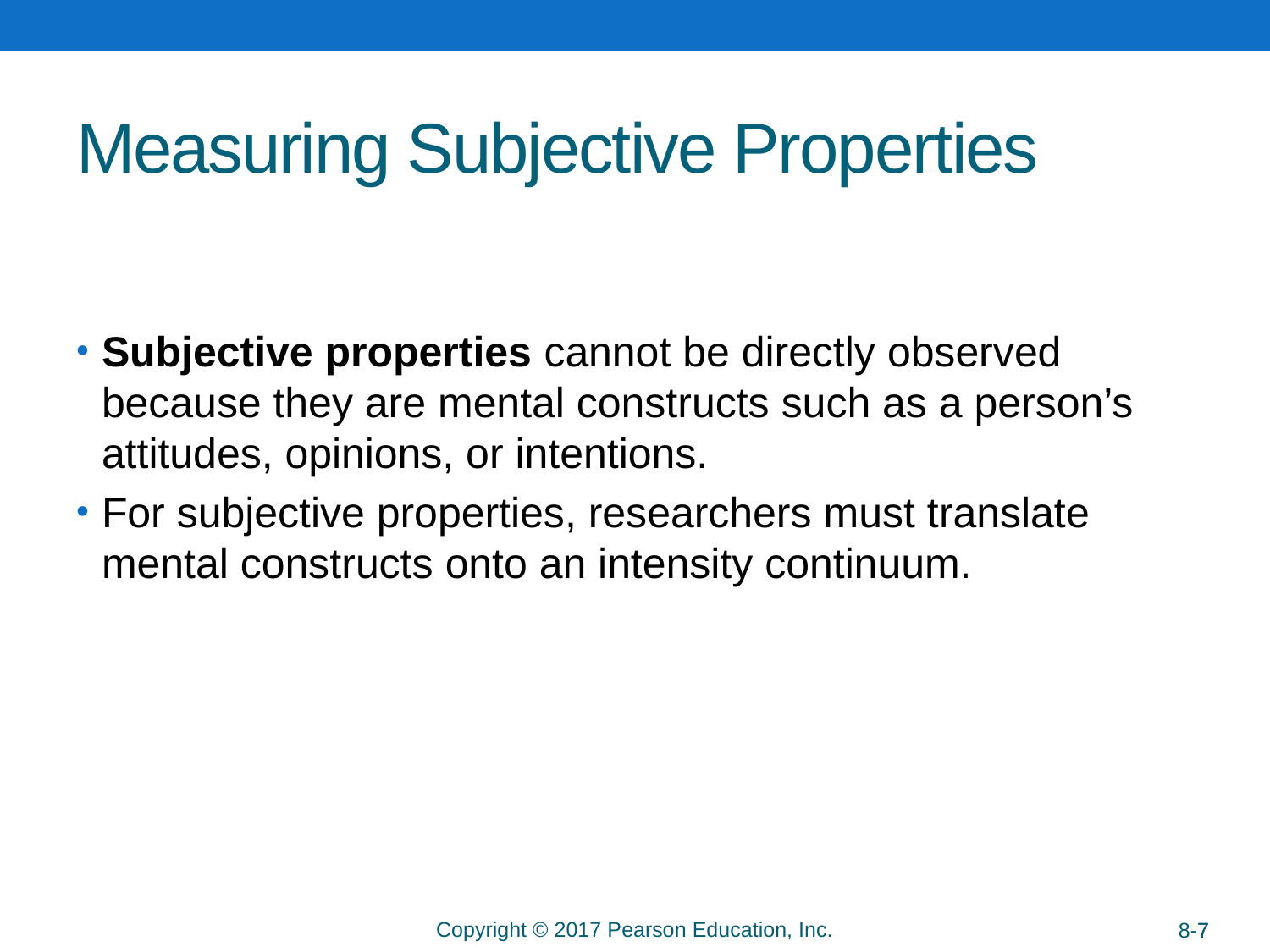

# Measuring Subjective Properties
Subjective properties cannot be directly observed because they are mental constructs such as a person’s attitudes, opinions, or intentions.
For subjective properties, researchers must translate mental constructs onto an intensity continuum.